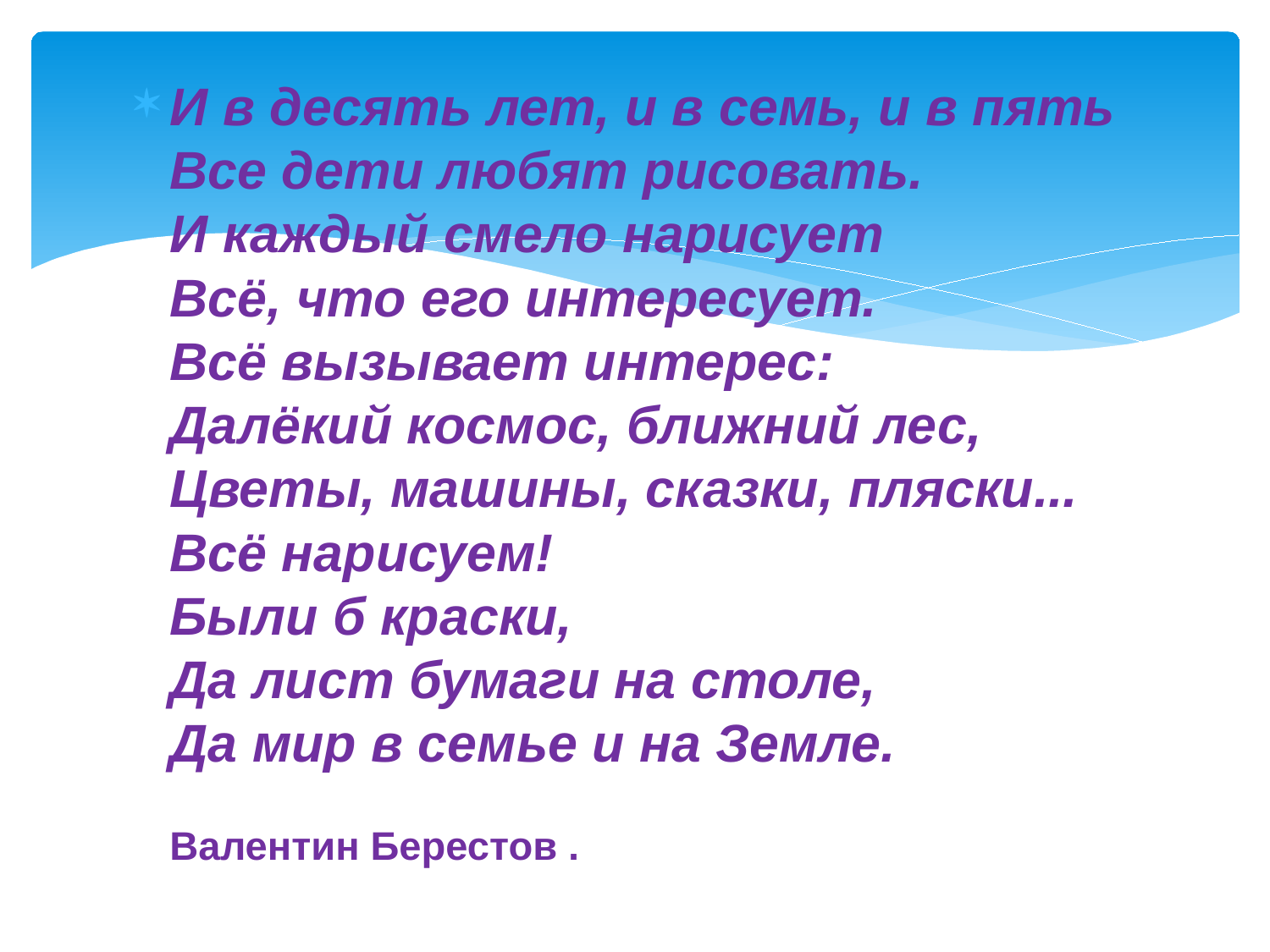

И в десять лет, и в семь, и в пять 
Все дети любят рисовать. 
И каждый смело нарисует 
Всё, что его интересует. 
Всё вызывает интерес: 
Далёкий космос, ближний лес, 
Цветы, машины, сказки, пляски... 
Всё нарисуем! 
Были б краски, 
Да лист бумаги на столе, 
Да мир в семье и на Земле.
Валентин Берестов .